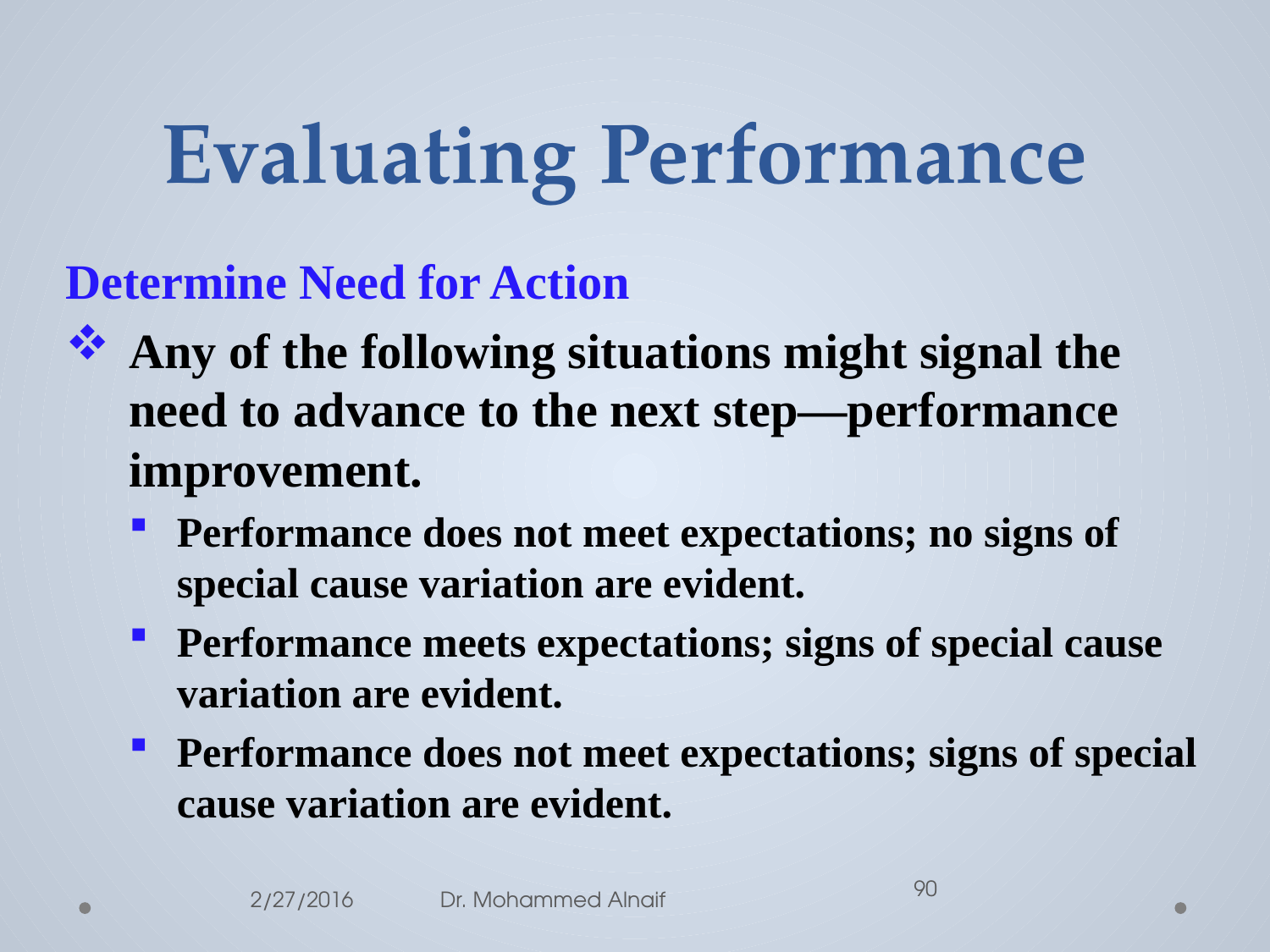

# Evaluating Performance
Determine Need for Action
Any of the following situations might signal the need to advance to the next step—performance improvement.
Performance does not meet expectations; no signs of special cause variation are evident.
Performance meets expectations; signs of special cause variation are evident.
Performance does not meet expectations; signs of special cause variation are evident.
90
2/27/2016
Dr. Mohammed Alnaif